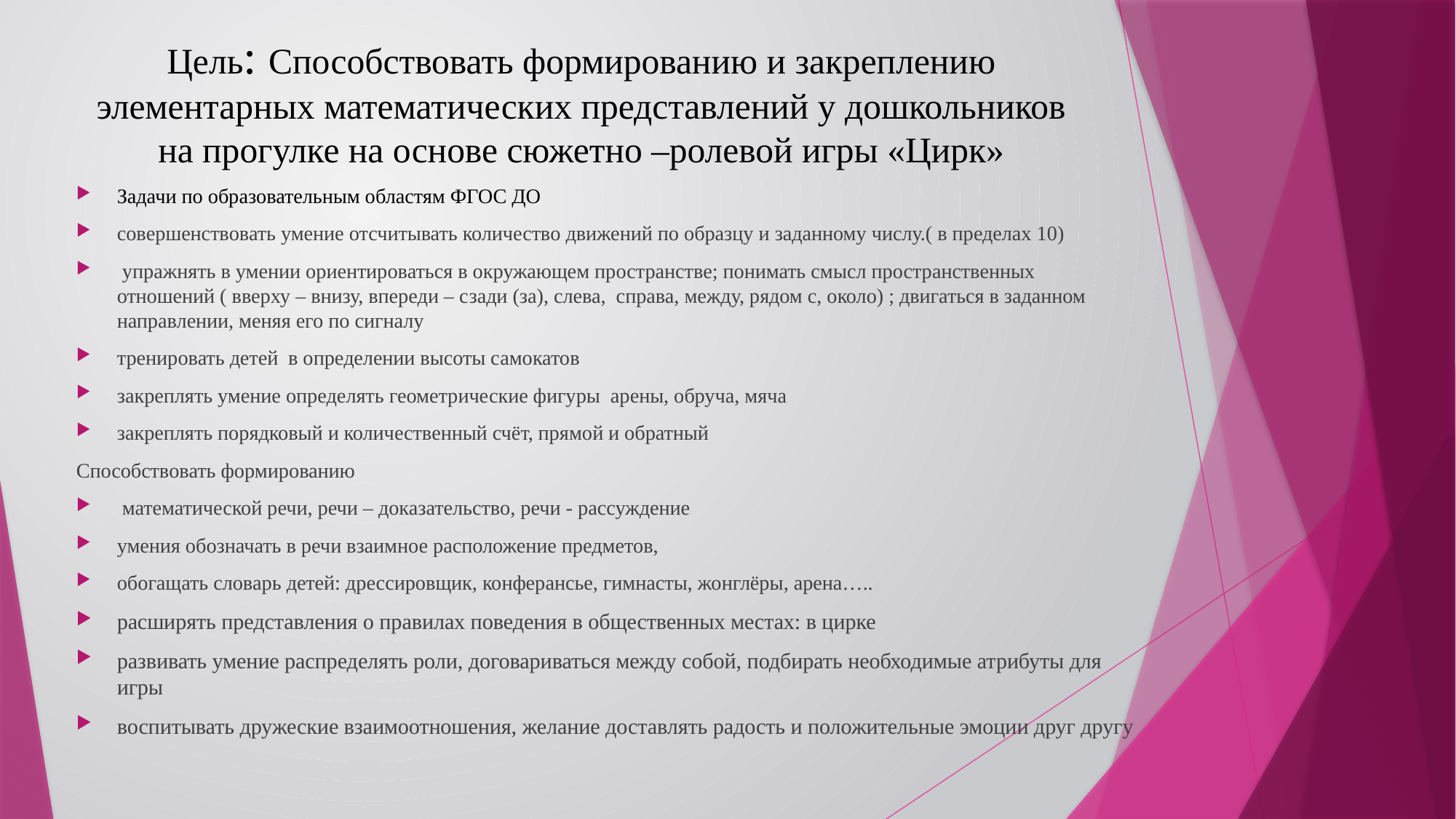

# Цель: Способствовать формированию и закреплению элементарных математических представлений у дошкольников на прогулке на основе сюжетно –ролевой игры «Цирк»
Задачи по образовательным областям ФГОС ДО
совершенствовать умение отсчитывать количество движений по образцу и заданному числу.( в пределах 10)
 упражнять в умении ориентироваться в окружающем пространстве; понимать смысл пространственных отношений ( вверху – внизу, впереди – сзади (за), слева,  справа, между, рядом с, около) ; двигаться в заданном направлении, меняя его по сигналу
тренировать детей  в определении высоты самокатов
закреплять умение определять геометрические фигуры  арены, обруча, мяча
закреплять порядковый и количественный счёт, прямой и обратный
Способствовать формированию
 математической речи, речи – доказательство, речи - рассуждение
умения обозначать в речи взаимное расположение предметов,
обогащать словарь детей: дрессировщик, конферансье, гимнасты, жонглёры, арена…..
расширять представления о правилах поведения в общественных местах: в цирке
развивать умение распределять роли, договариваться между собой, подбирать необходимые атрибуты для игры
воспитывать дружеские взаимоотношения, желание доставлять радость и положительные эмоции друг другу